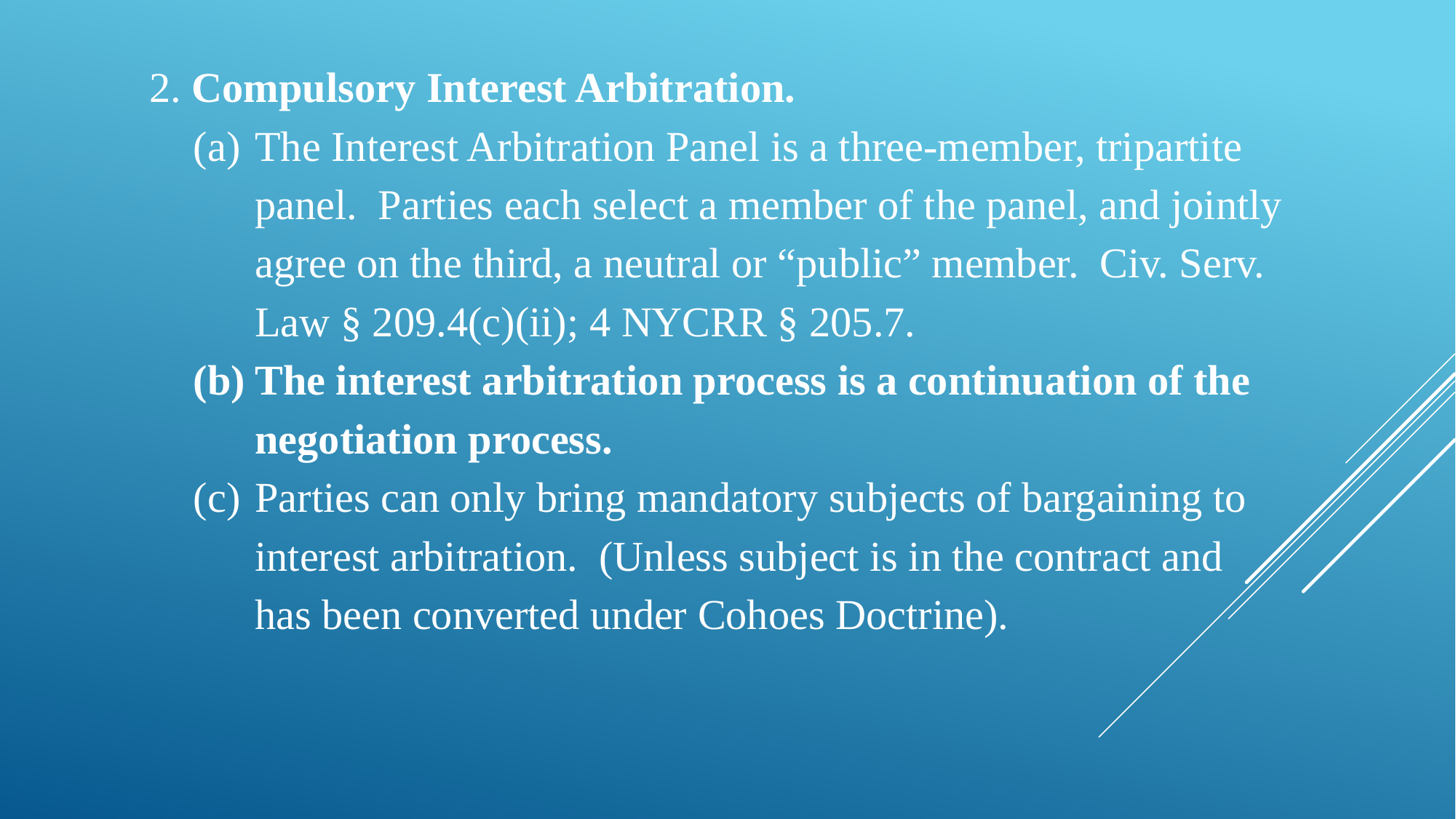

2. Compulsory Interest Arbitration.
The Interest Arbitration Panel is a three-member, tripartite panel.  Parties each select a member of the panel, and jointly agree on the third, a neutral or “public” member.  Civ. Serv. Law § 209.4(c)(ii); 4 NYCRR § 205.7.
The interest arbitration process is a continuation of the negotiation process.
Parties can only bring mandatory subjects of bargaining to interest arbitration.  (Unless subject is in the contract and has been converted under Cohoes Doctrine).